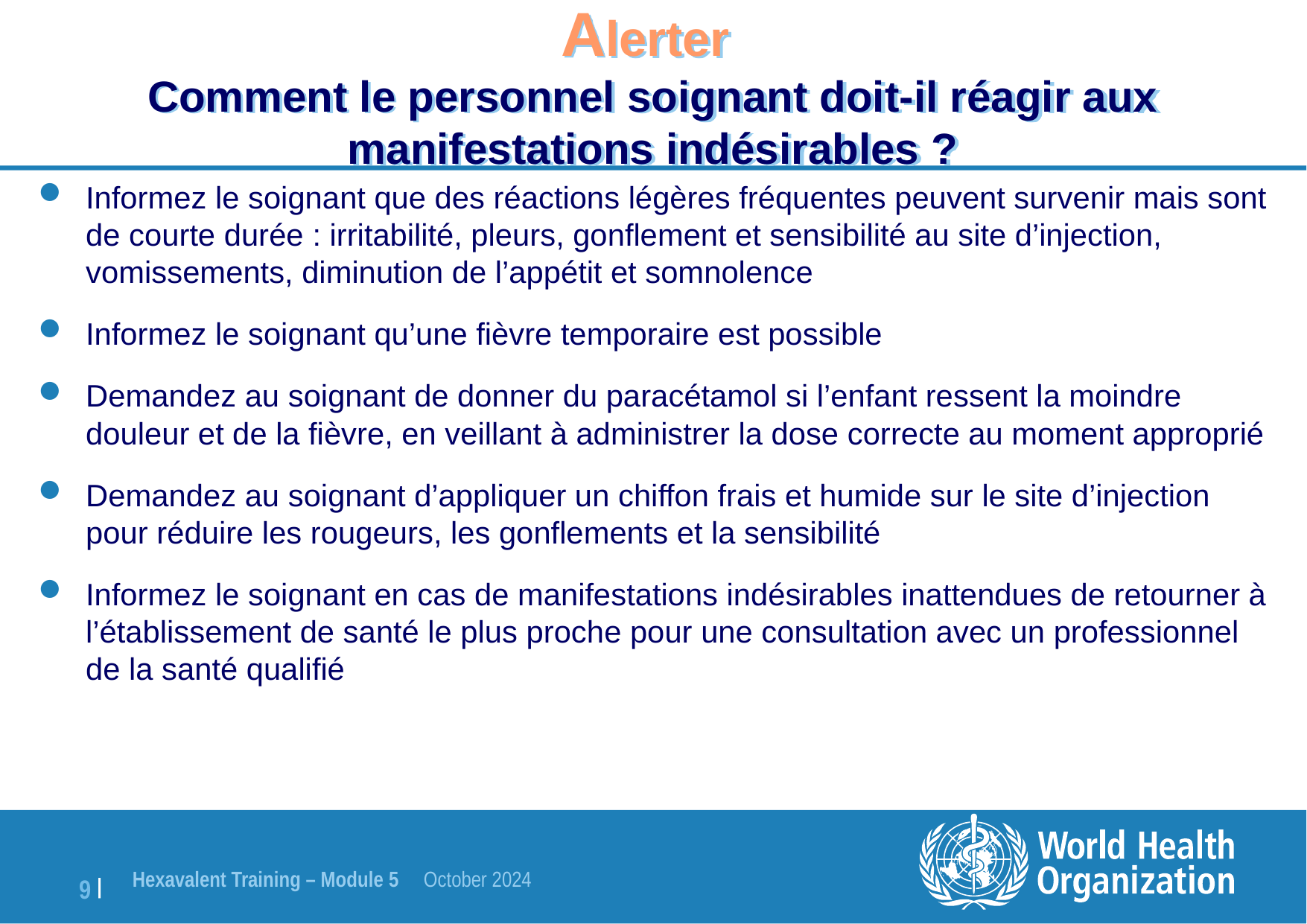

# Alerter Comment le personnel soignant doit-il réagir aux manifestations indésirables ?
Informez le soignant que des réactions légères fréquentes peuvent survenir mais sont de courte durée : irritabilité, pleurs, gonflement et sensibilité au site d’injection, vomissements, diminution de l’appétit et somnolence
Informez le soignant qu’une fièvre temporaire est possible
Demandez au soignant de donner du paracétamol si l’enfant ressent la moindre douleur et de la fièvre, en veillant à administrer la dose correcte au moment approprié
Demandez au soignant d’appliquer un chiffon frais et humide sur le site d’injection pour réduire les rougeurs, les gonflements et la sensibilité
Informez le soignant en cas de manifestations indésirables inattendues de retourner à l’établissement de santé le plus proche pour une consultation avec un professionnel de la santé qualifié